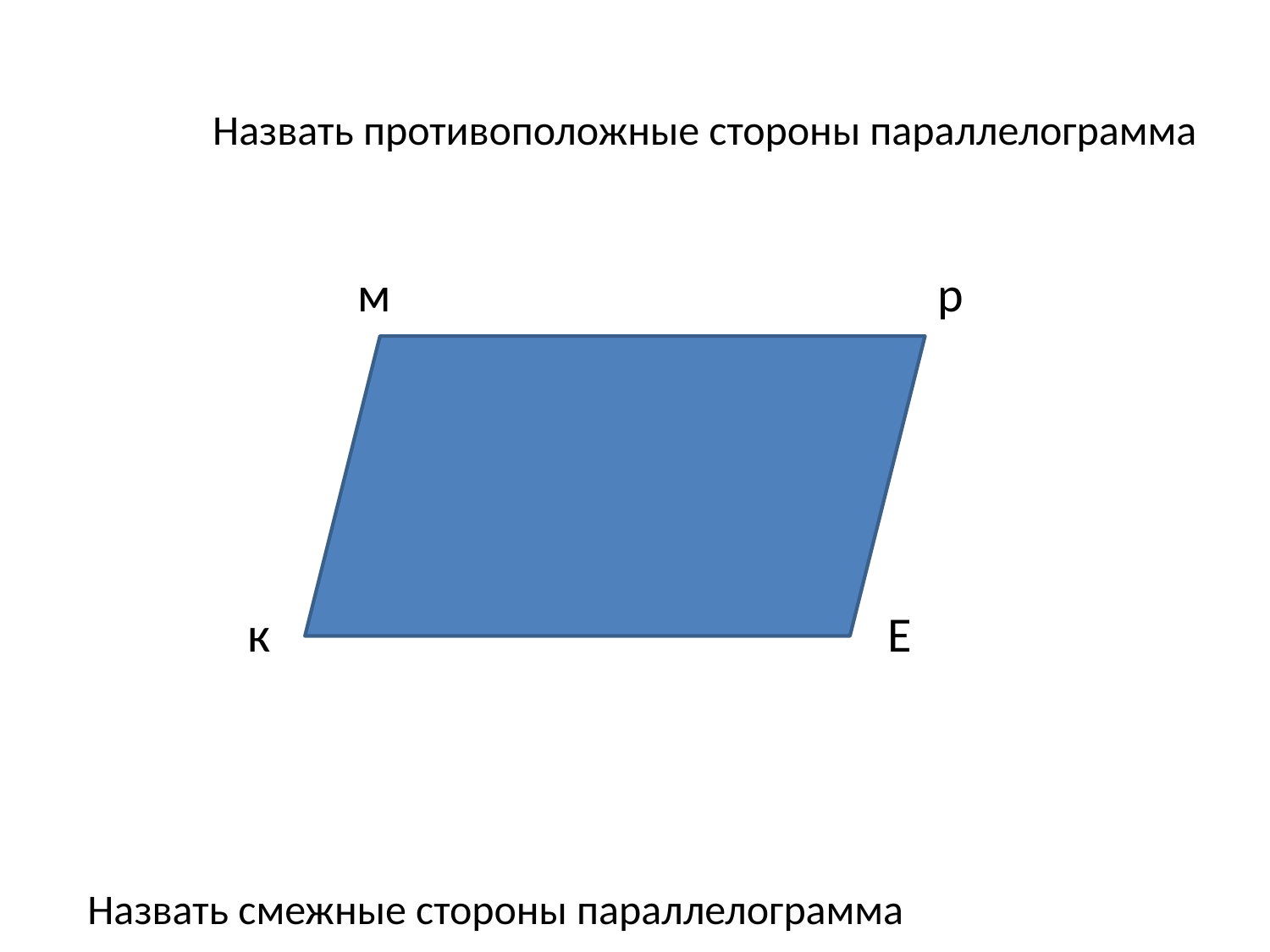

Назвать противоположные стороны параллелограмма
м
р

к
Е
Назвать смежные стороны параллелограмма